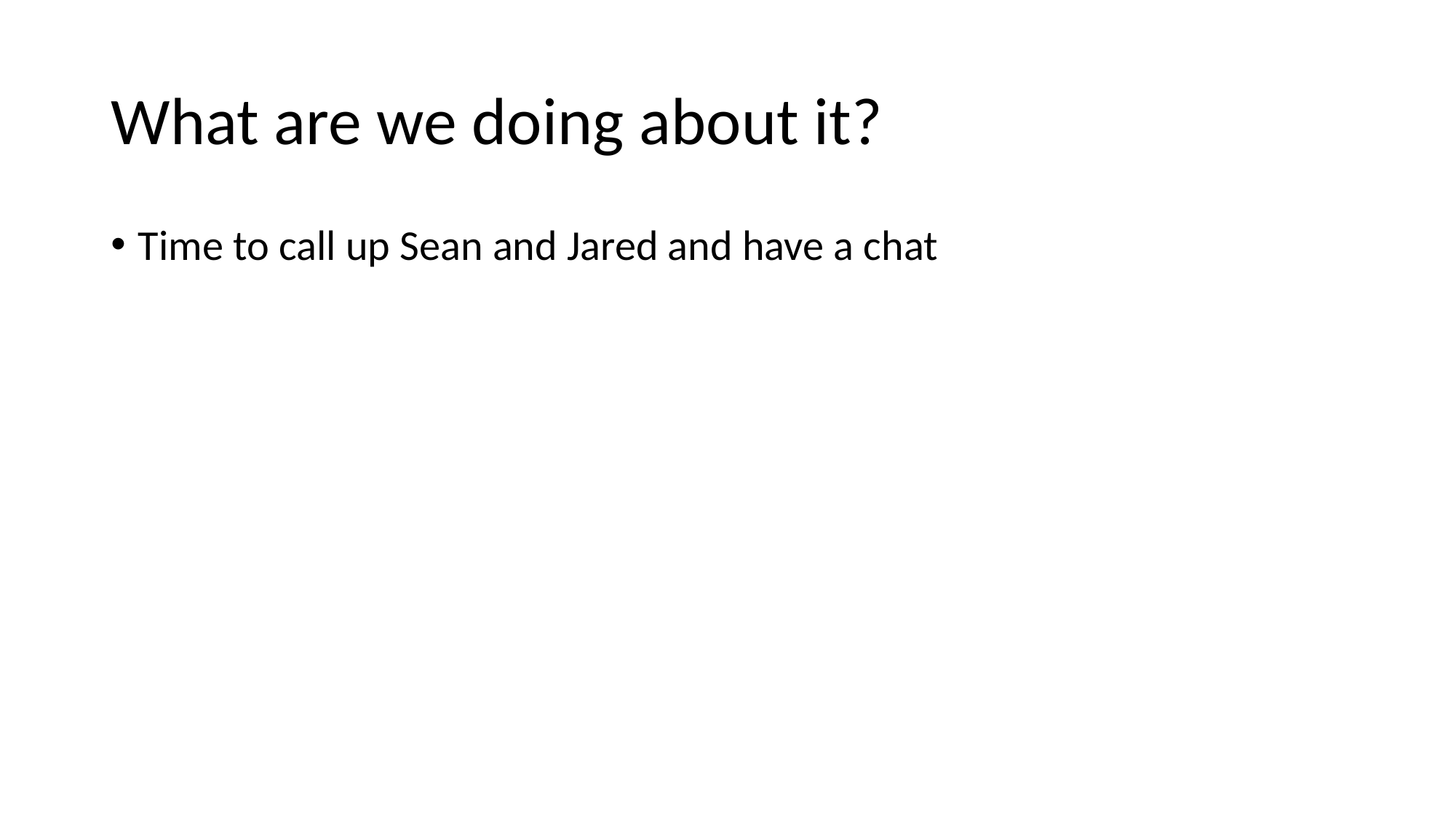

# What are we doing about it?
Time to call up Sean and Jared and have a chat